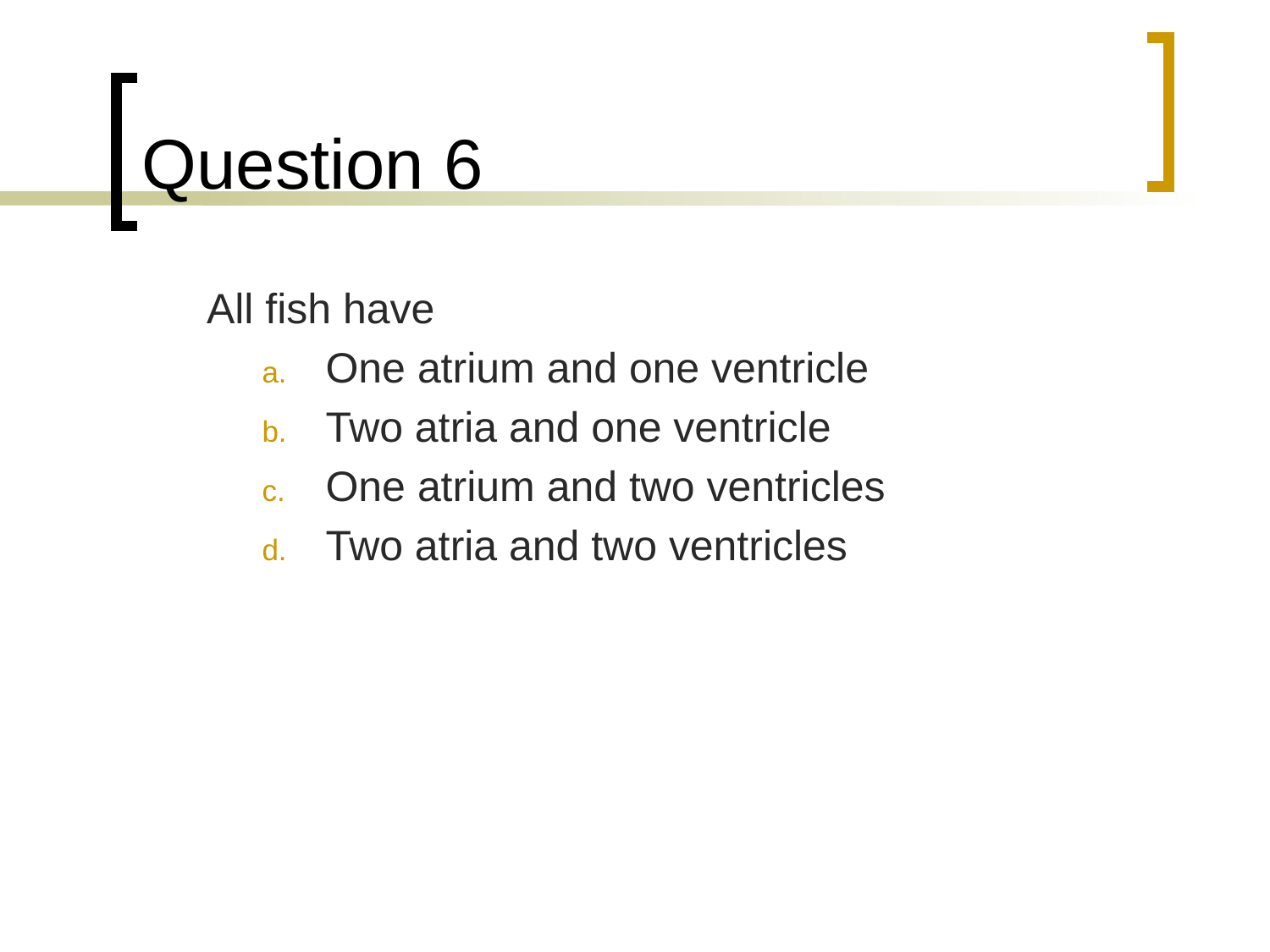

# Question 6
	All fish have
One atrium and one ventricle
Two atria and one ventricle
One atrium and two ventricles
Two atria and two ventricles